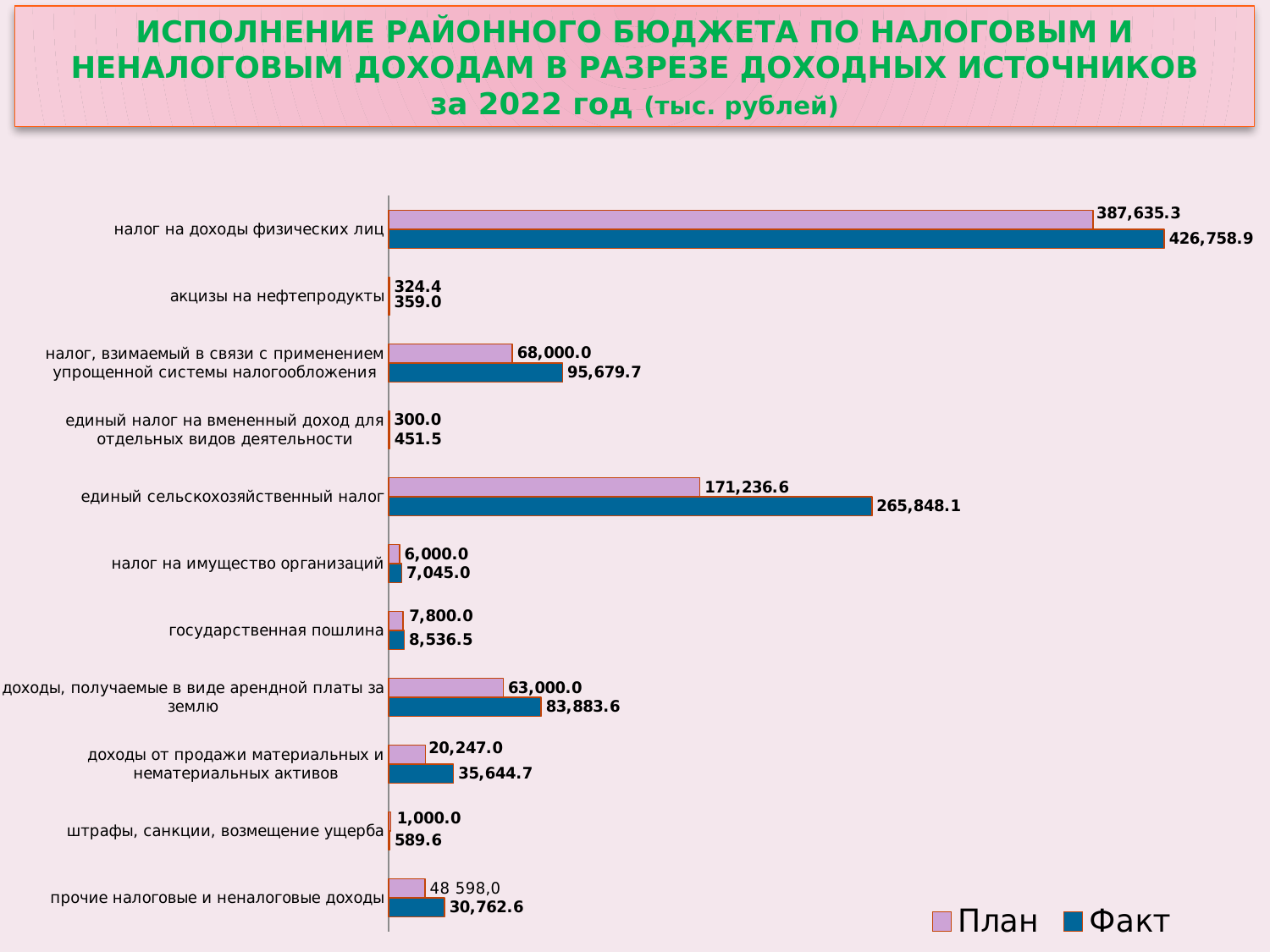

ИСПОЛНЕНИЕ РАЙОННОГО БЮДЖЕТА ПО НАЛОГОВЫМ И НЕНАЛОГОВЫМ ДОХОДАМ В РАЗРЕЗЕ ДОХОДНЫХ ИСТОЧНИКОВ
за 2022 год (тыс. рублей)

### Chart

| Category | Факт | План |
|---|---|---|
| прочие налоговые и неналоговые доходы | 30762.6 | 19970.0 |
| штрафы, санкции, возмещение ущерба | 589.6 | 1000.0 |
| доходы от продажи материальных и нематериальных активов | 35644.7 | 20247.0 |
| доходы, получаемые в виде арендной платы за землю | 83883.6 | 63000.0 |
| государственная пошлина | 8536.5 | 7800.0 |
| налог на имущество организаций | 7045.0 | 6000.0 |
| единый сельскохозяйственный налог | 265848.1 | 171236.6 |
| единый налог на вмененный доход для отдельных видов деятельности | 451.5 | 300.0 |
| налог, взимаемый в связи с применением упрощенной системы налогообложения | 95679.7 | 68000.0 |
| акцизы на нефтепродукты | 359.0 | 324.4 |
| налог на доходы физических лиц | 426758.9 | 387635.3 |